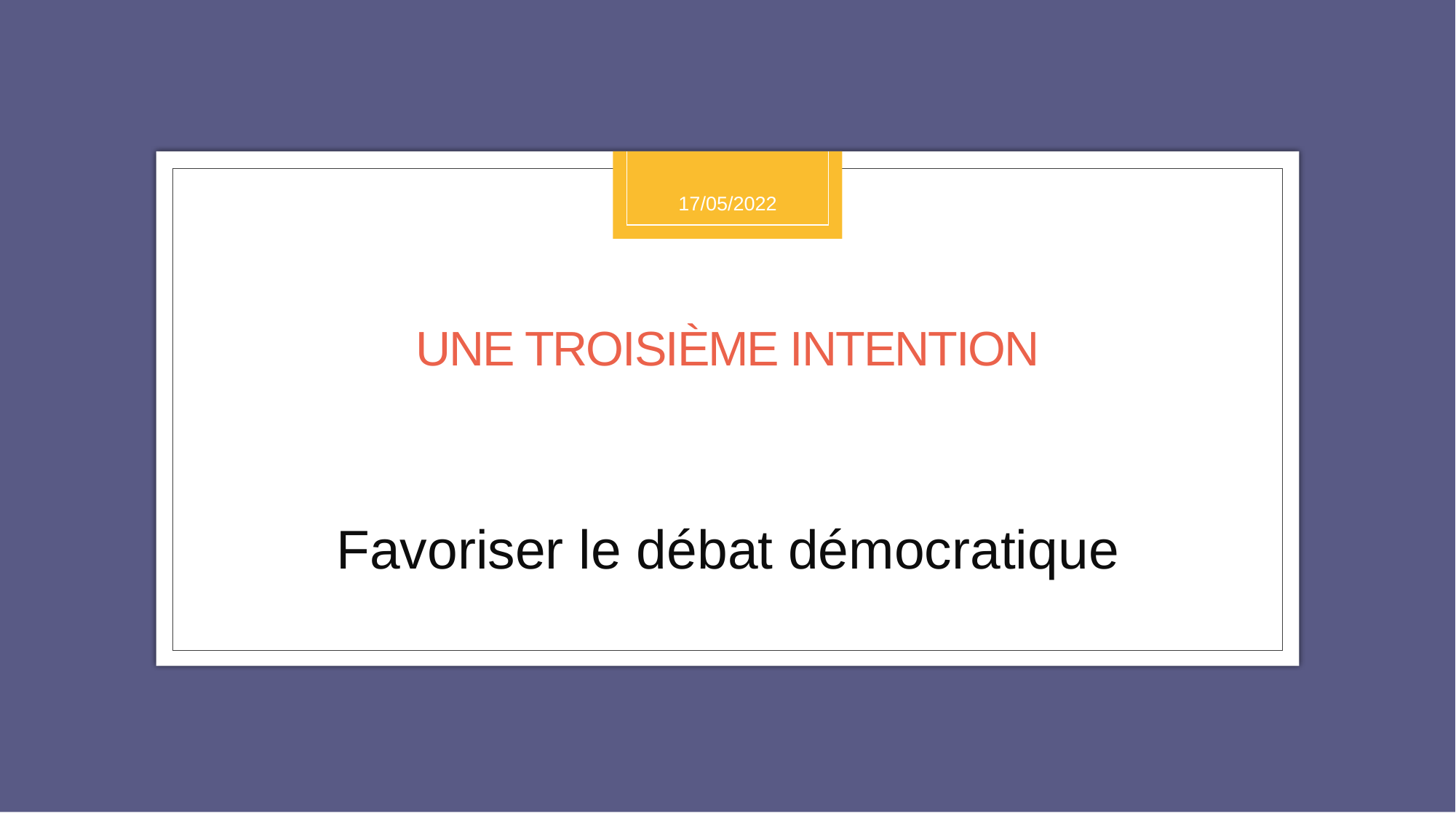

17/05/2022
# Une troisième intention
Favoriser le débat démocratique